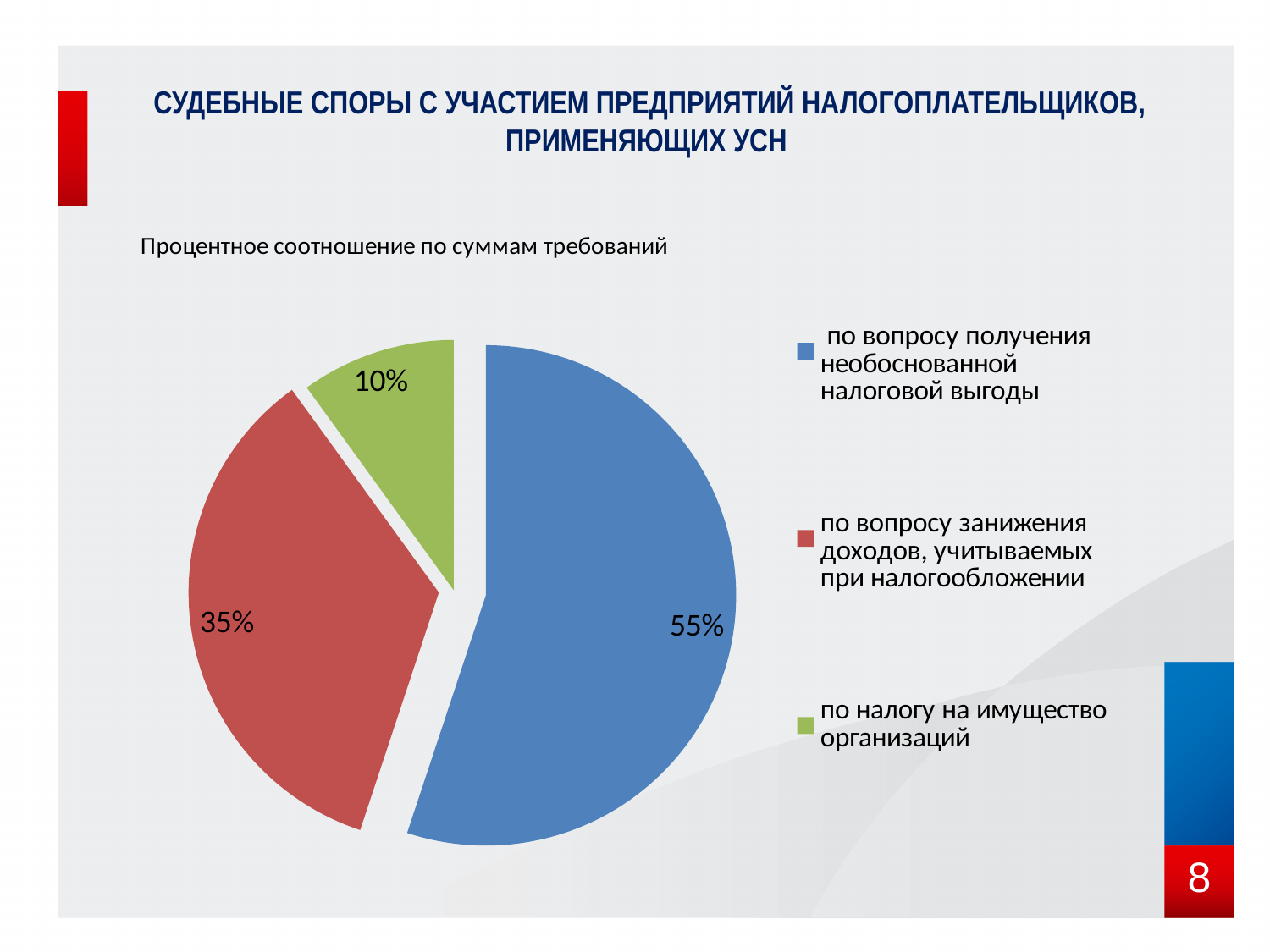

#
судебные споры с участием предприятий налогоплательщиков, применяющих УСН

### Chart: Процентное соотношение по суммам требований

| Category | сумма требований  (тыс. руб.) |
|---|---|
|  по вопросу получения необоснованной налоговой выгоды | 0.552 |
| по вопросу занижения доходов, учитываемых при налогообложении | 0.35 |
| по налогу на имущество организаций | 0.1 |
8